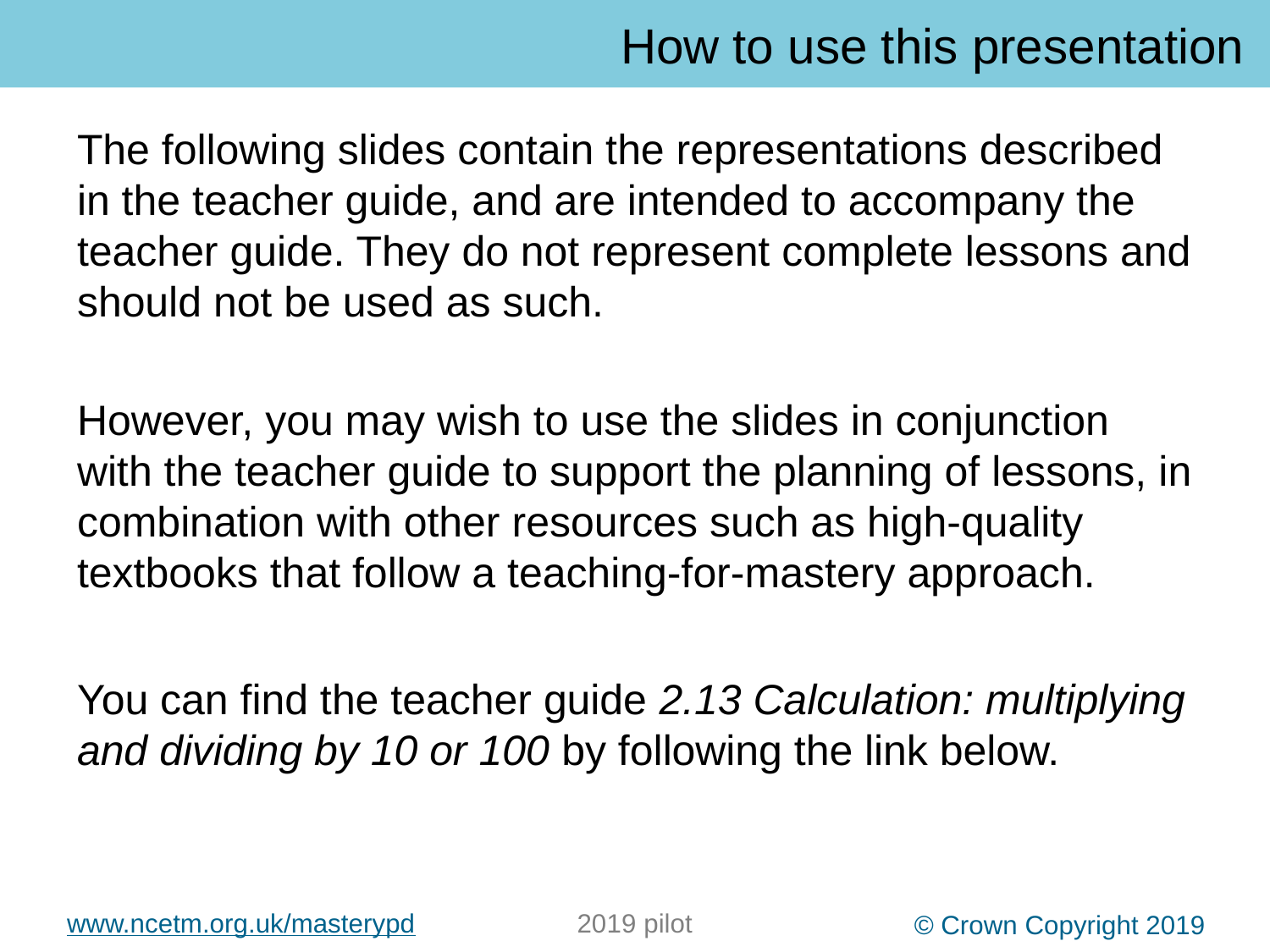

How to use this presentation
You can find the teacher guide 2.13 Calculation: multiplying and dividing by 10 or 100 by following the link below.